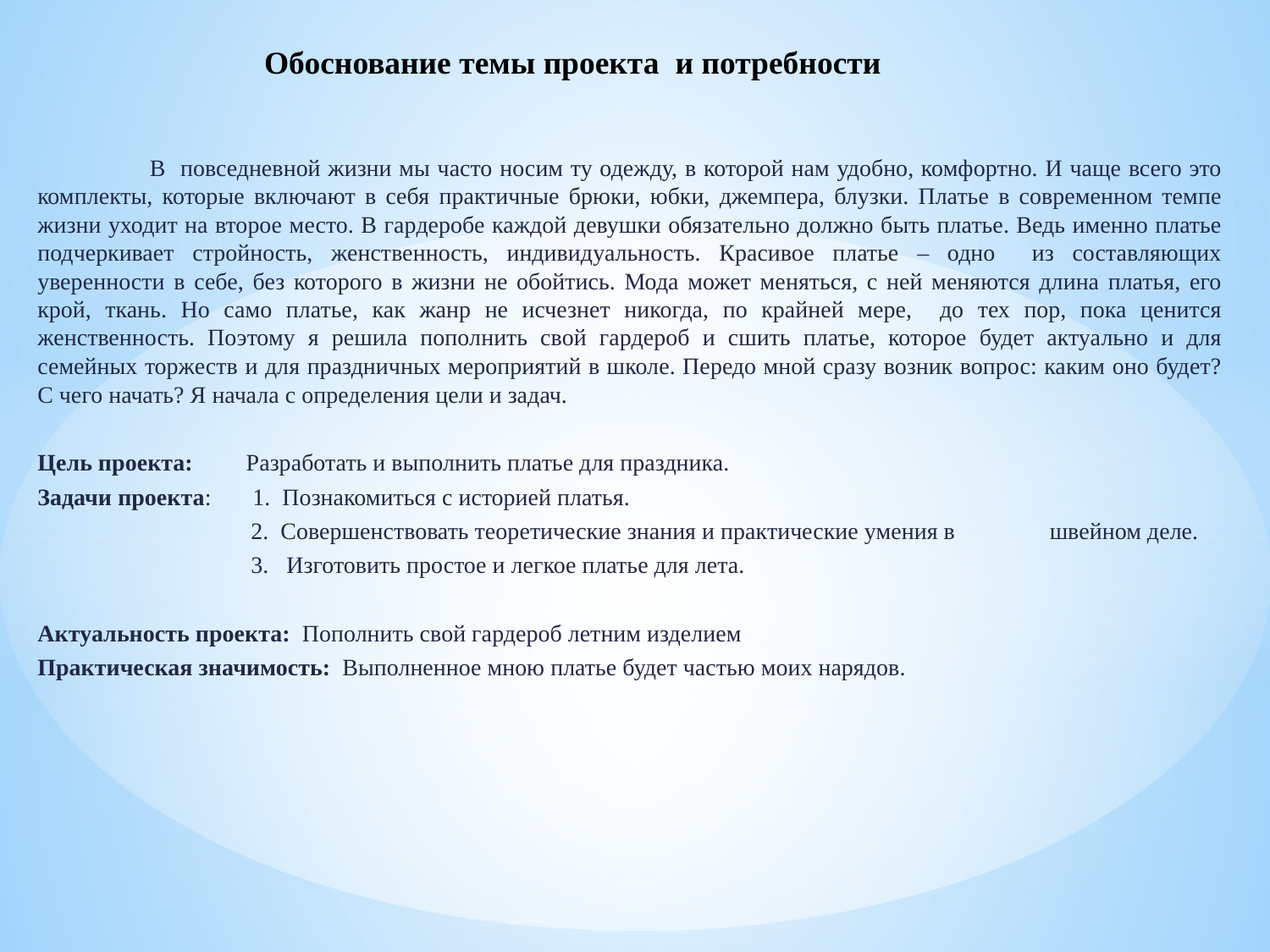

# Обоснование темы проекта  и потребности
               В  повседневной жизни мы часто носим ту одежду, в которой нам удобно, комфортно. И чаще всего это комплекты, которые включают в себя практичные брюки, юбки, джемпера, блузки. Платье в современном темпе жизни уходит на второе место. В гардеробе каждой девушки обязательно должно быть платье. Ведь именно платье подчеркивает стройность, женственность, индивидуальность. Красивое платье – одно  из составляющих уверенности в себе, без которого в жизни не обойтись. Мода может меняться, с ней меняются длина платья, его крой, ткань. Но само платье, как жанр не исчезнет никогда, по крайней мере,  до тех пор, пока ценится женственность. Поэтому я решила пополнить свой гардероб и сшить платье, которое будет актуально и для семейных торжеств и для праздничных мероприятий в школе. Передо мной сразу возник вопрос: каким оно будет? С чего начать? Я начала с определения цели и задач.

Цель проекта:         Разработать и выполнить платье для праздника.
Задачи проекта:       1.  Познакомиться с историей платья.
                                    2.  Совершенствовать теоретические знания и практические умения в                швейном деле.
                                    3.   Изготовить простое и легкое платье для лета.

Актуальность проекта:  Пополнить свой гардероб летним изделием
Практическая значимость:  Выполненное мною платье будет частью моих нарядов.